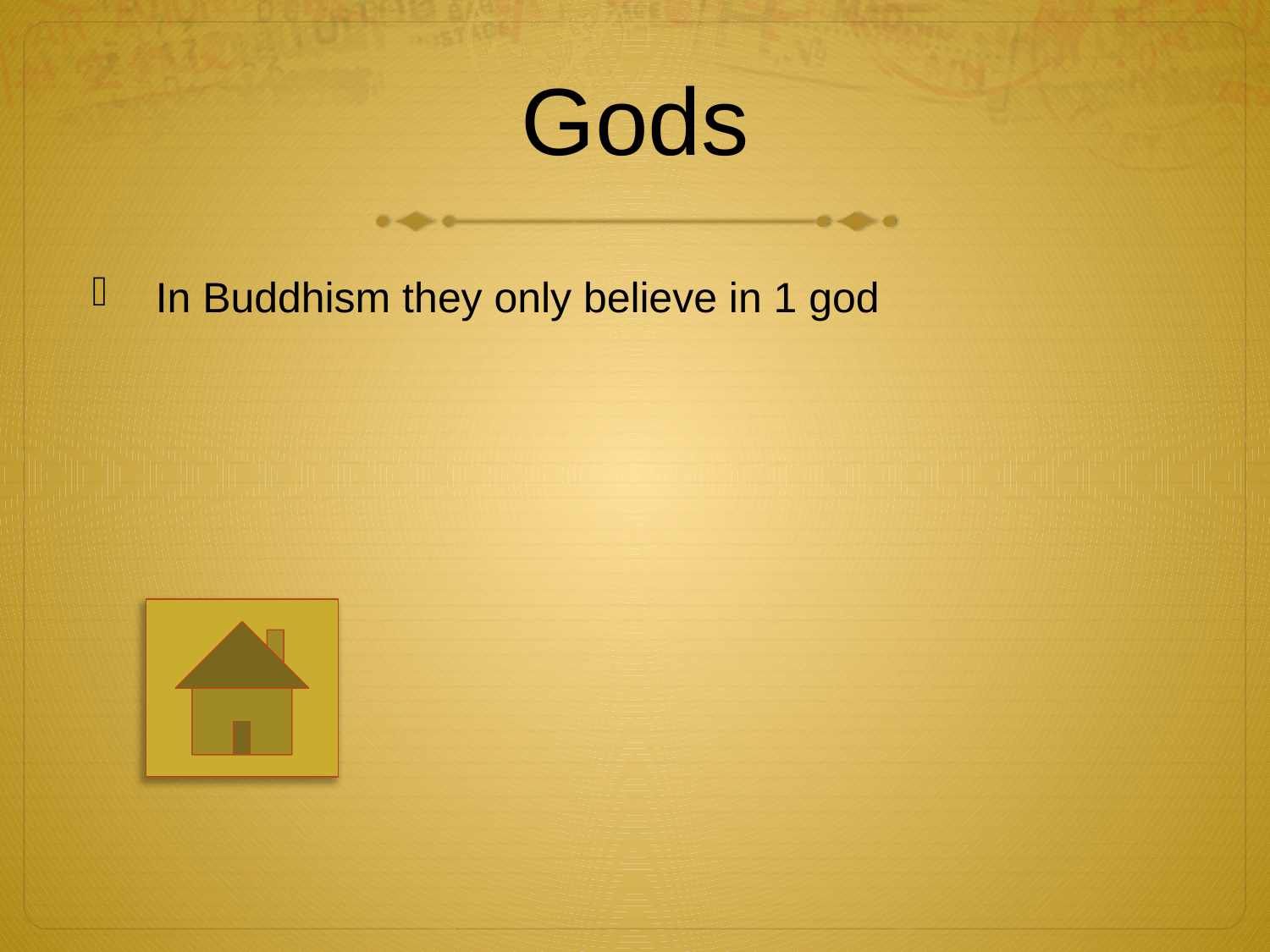

# Gods
In Buddhism they only believe in 1 god